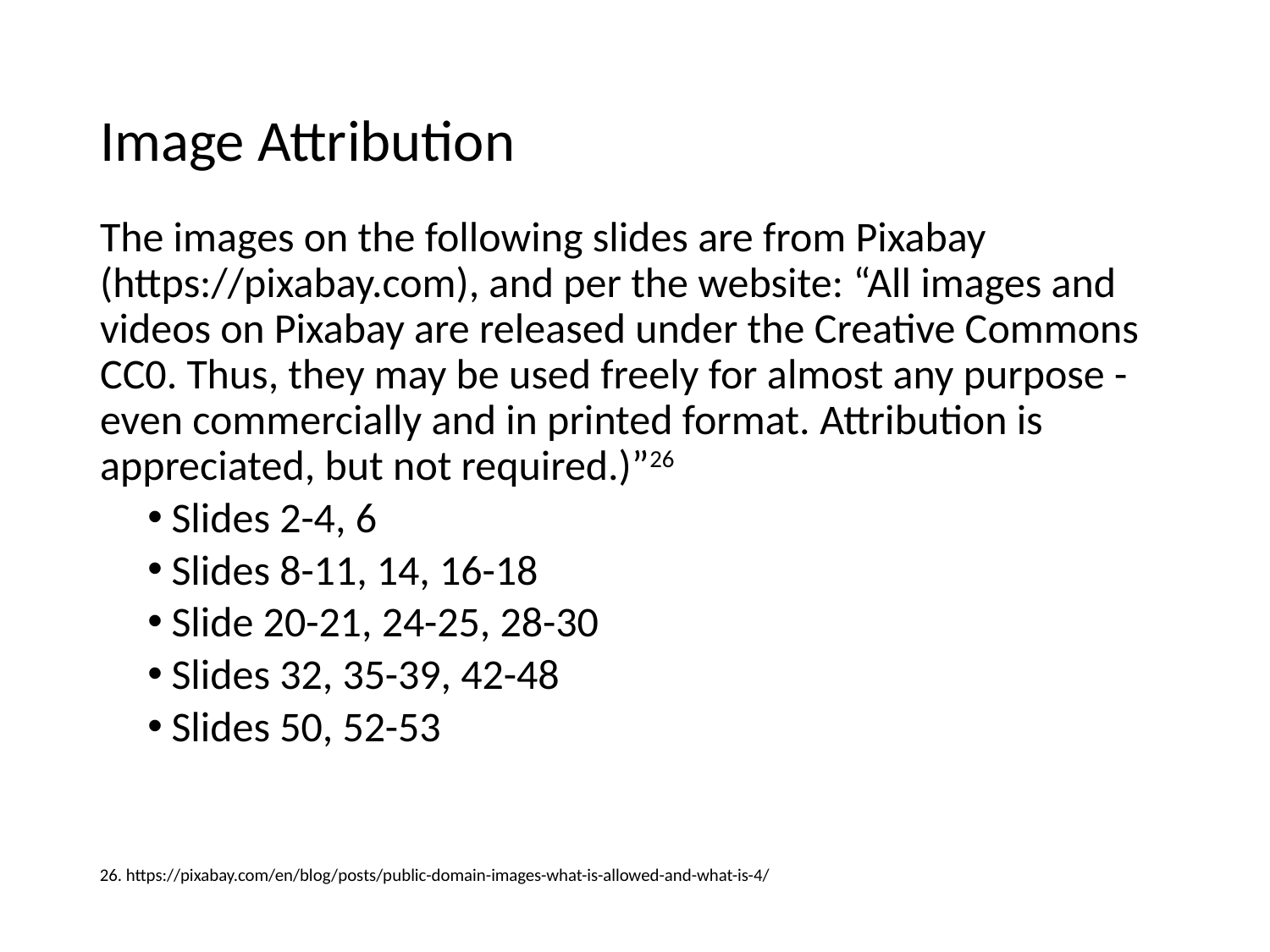

# Image Attribution
The images on the following slides are from Pixabay (https://pixabay.com), and per the website: “All images and videos on Pixabay are released under the Creative Commons CC0. Thus, they may be used freely for almost any purpose - even commercially and in printed format. Attribution is appreciated, but not required.)”26
Slides 2-4, 6
Slides 8-11, 14, 16-18
Slide 20-21, 24-25, 28-30
Slides 32, 35-39, 42-48
Slides 50, 52-53

26. https://pixabay.com/en/blog/posts/public-domain-images-what-is-allowed-and-what-is-4/